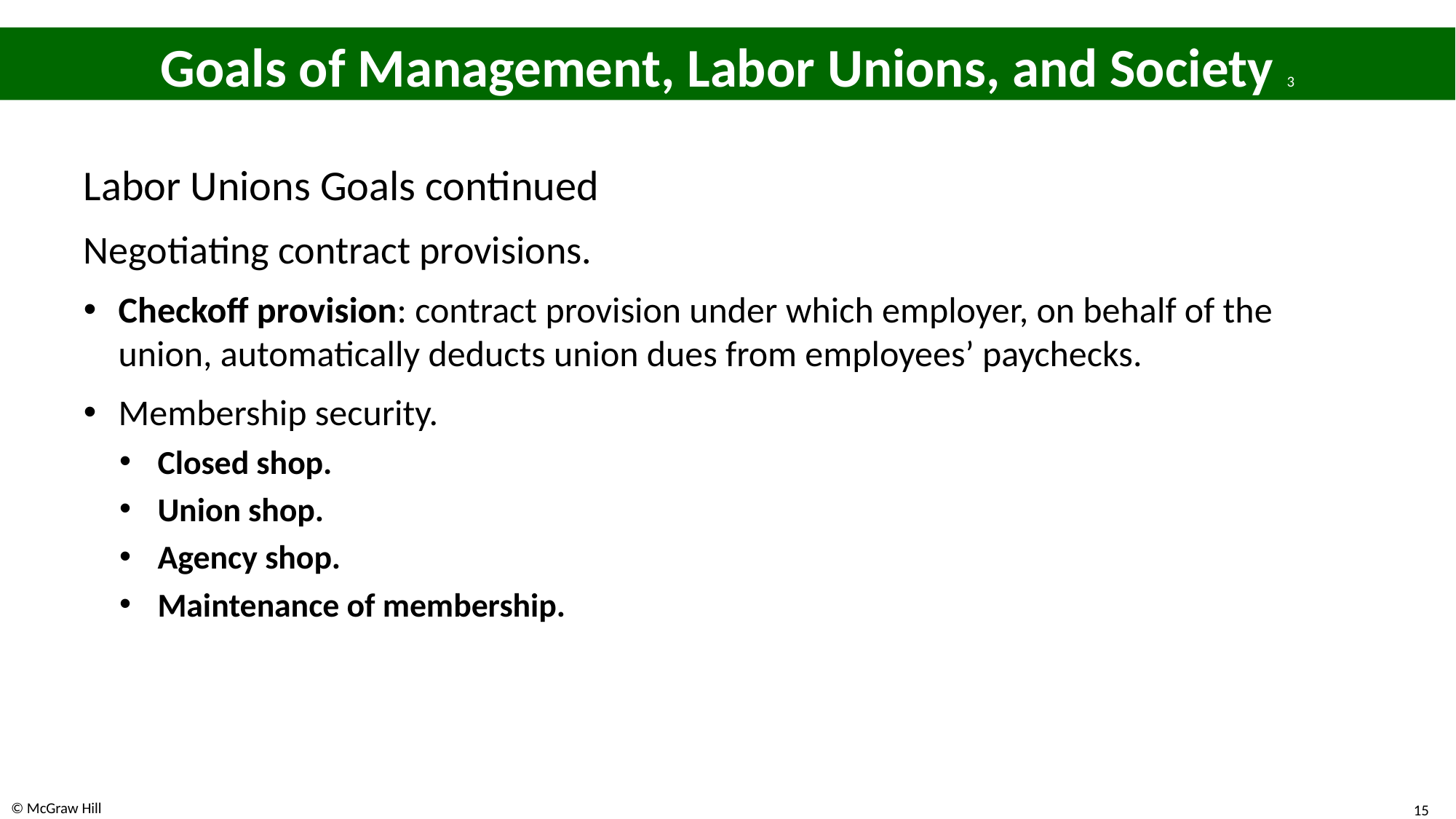

# Goals of Management, Labor Unions, and Society 3
Labor Unions Goals continued
Negotiating contract provisions.
Checkoff provision: contract provision under which employer, on behalf of the union, automatically deducts union dues from employees’ paychecks.
Membership security.
Closed shop.
Union shop.
Agency shop.
Maintenance of membership.